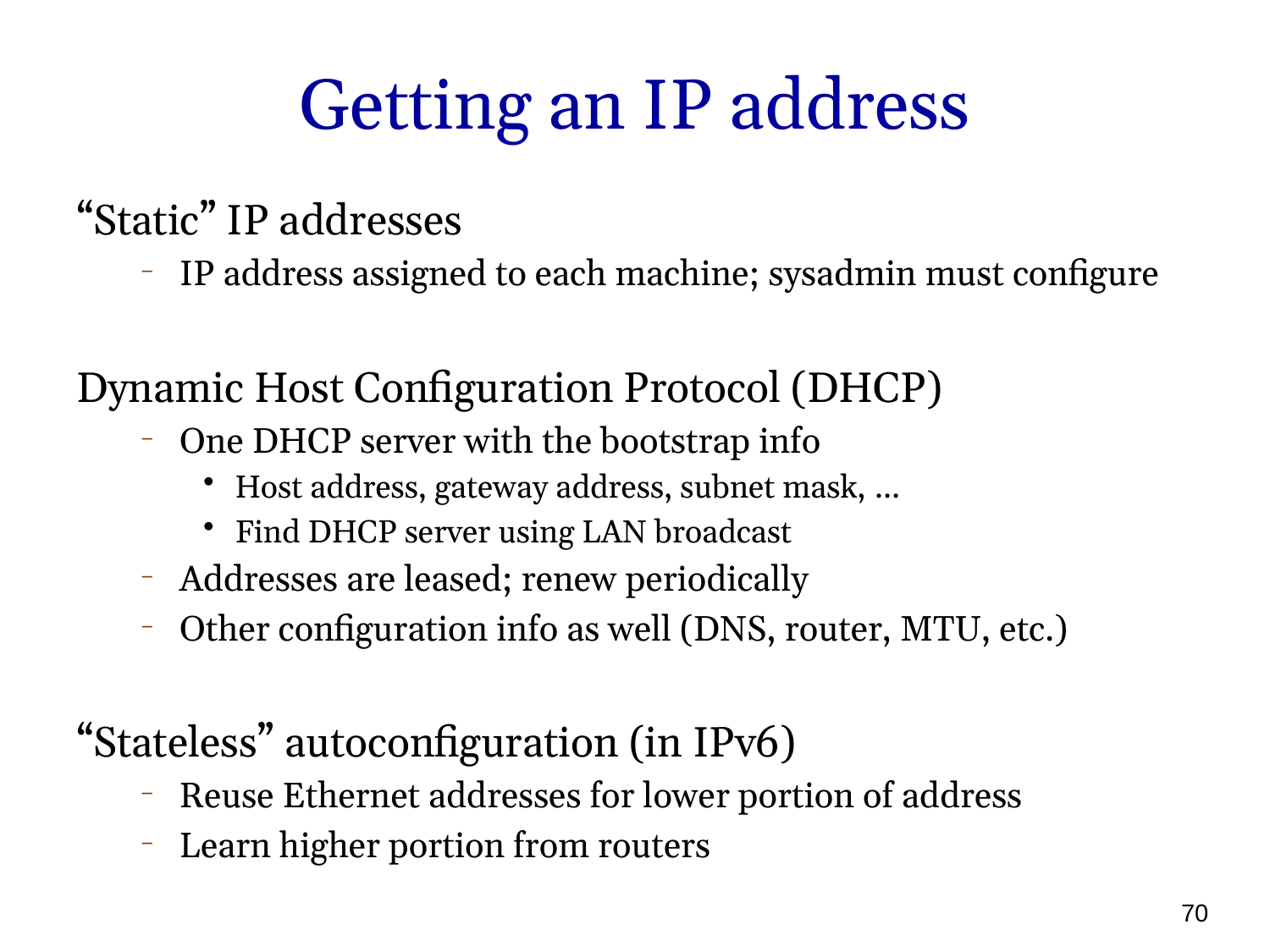

# Getting an IP address
“Static” IP addresses
IP address assigned to each machine; sysadmin must configure

Dynamic Host Configuration Protocol (DHCP)
One DHCP server with the bootstrap info
Host address, gateway address, subnet mask, …
Find DHCP server using LAN broadcast
Addresses are leased; renew periodically
Other configuration info as well (DNS, router, MTU, etc.)

“Stateless” autoconfiguration (in IPv6)
Reuse Ethernet addresses for lower portion of address
Learn higher portion from routers
70